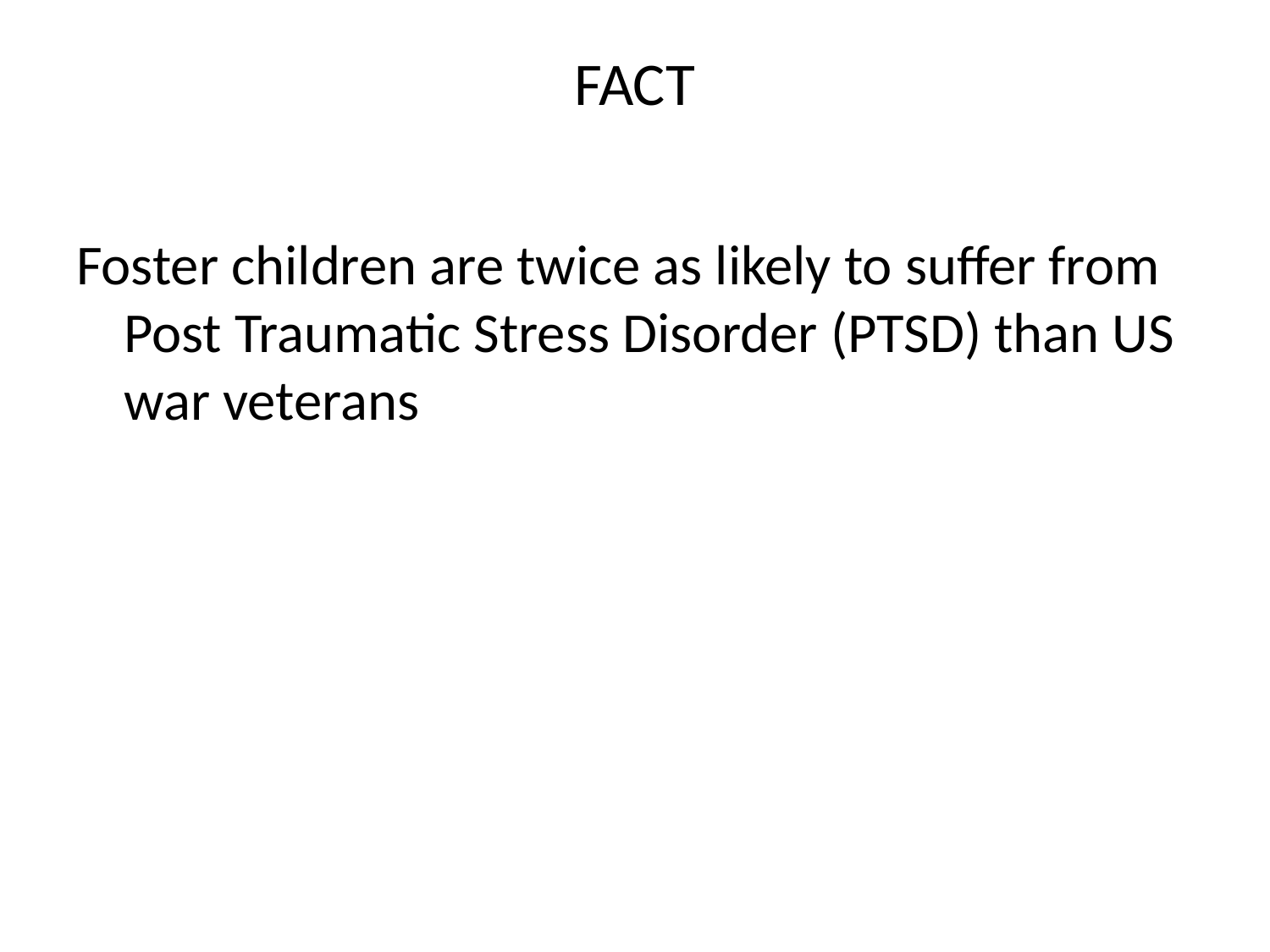

# FACT
Foster children are twice as likely to suffer from Post Traumatic Stress Disorder (PTSD) than US war veterans